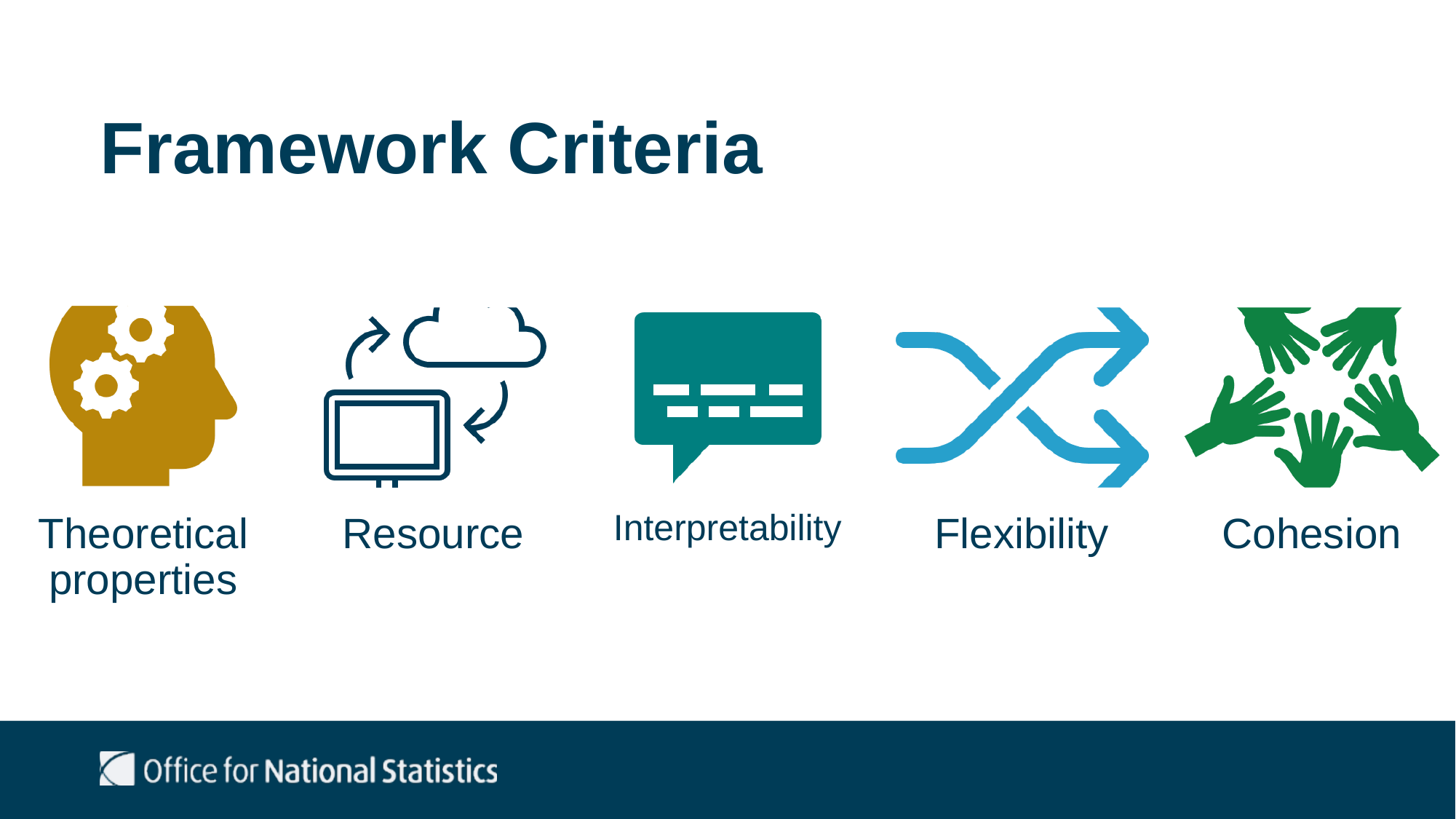

# Framework Criteria
Theoretical properties
Resource
Interpretability
Flexibility
Cohesion